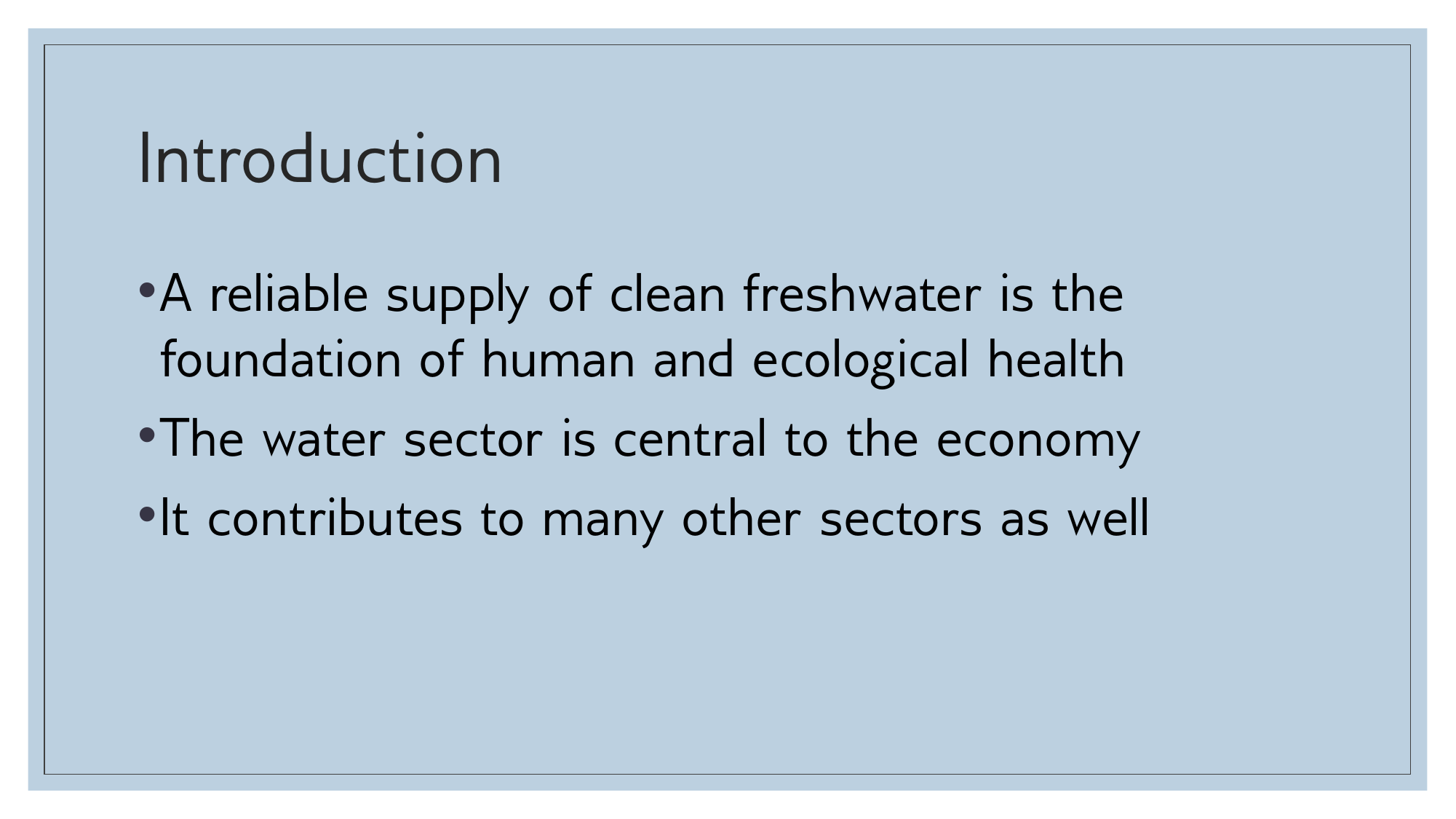

# Introduction
A reliable supply of clean freshwater is the foundation of human and ecological health
The water sector is central to the economy
It contributes to many other sectors as well